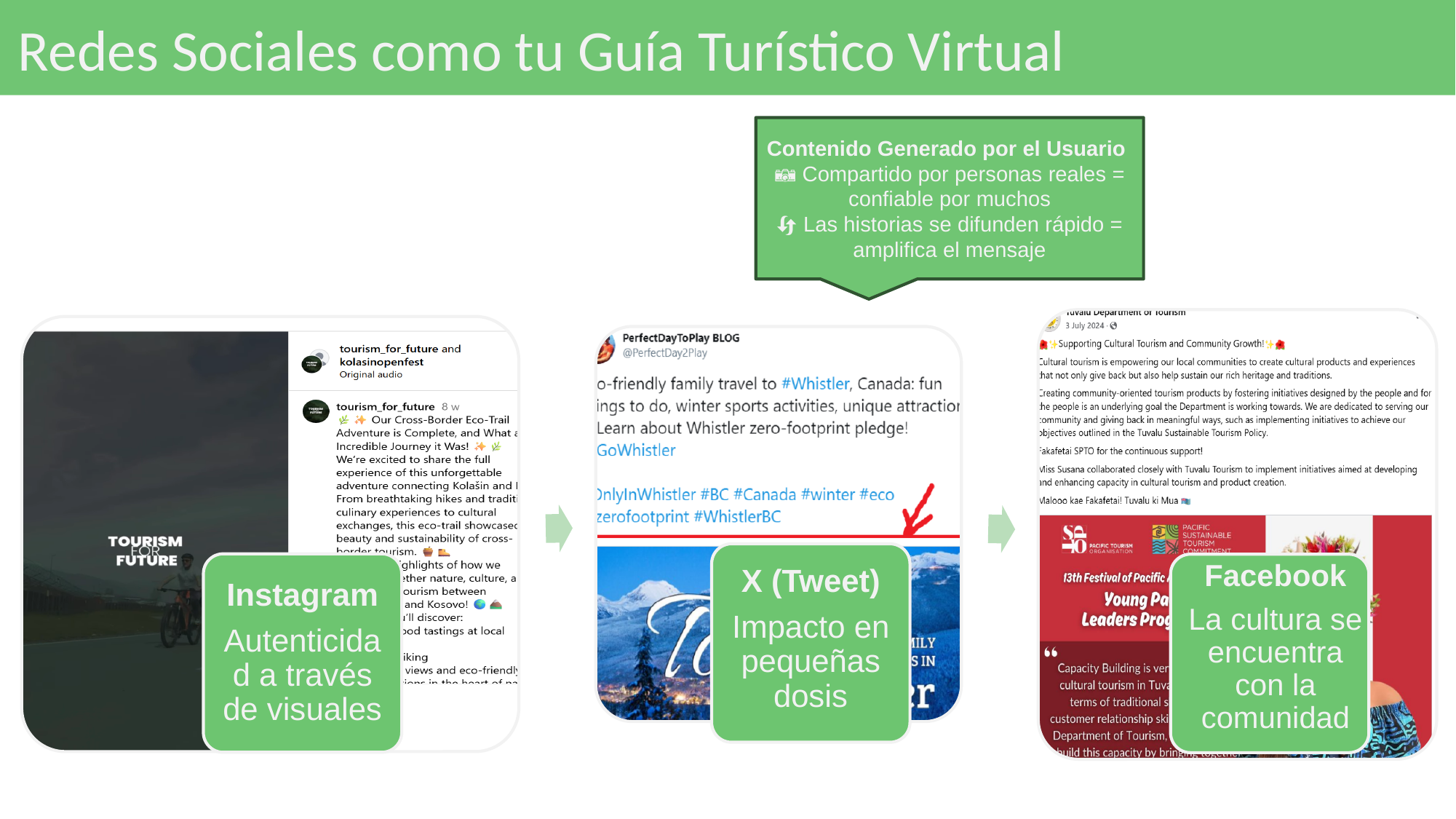

# Redes Sociales como tu Guía Turístico Virtual
Contenido Generado por el Usuario
📷 Compartido por personas reales = confiable por muchos
🔄 Las historias se difunden rápido = amplifica el mensaje

Facebook
La cultura se encuentra con la comunidad

X (Tweet)
Impacto en pequeñas dosis

Instagram
Autenticidad a través de visuales